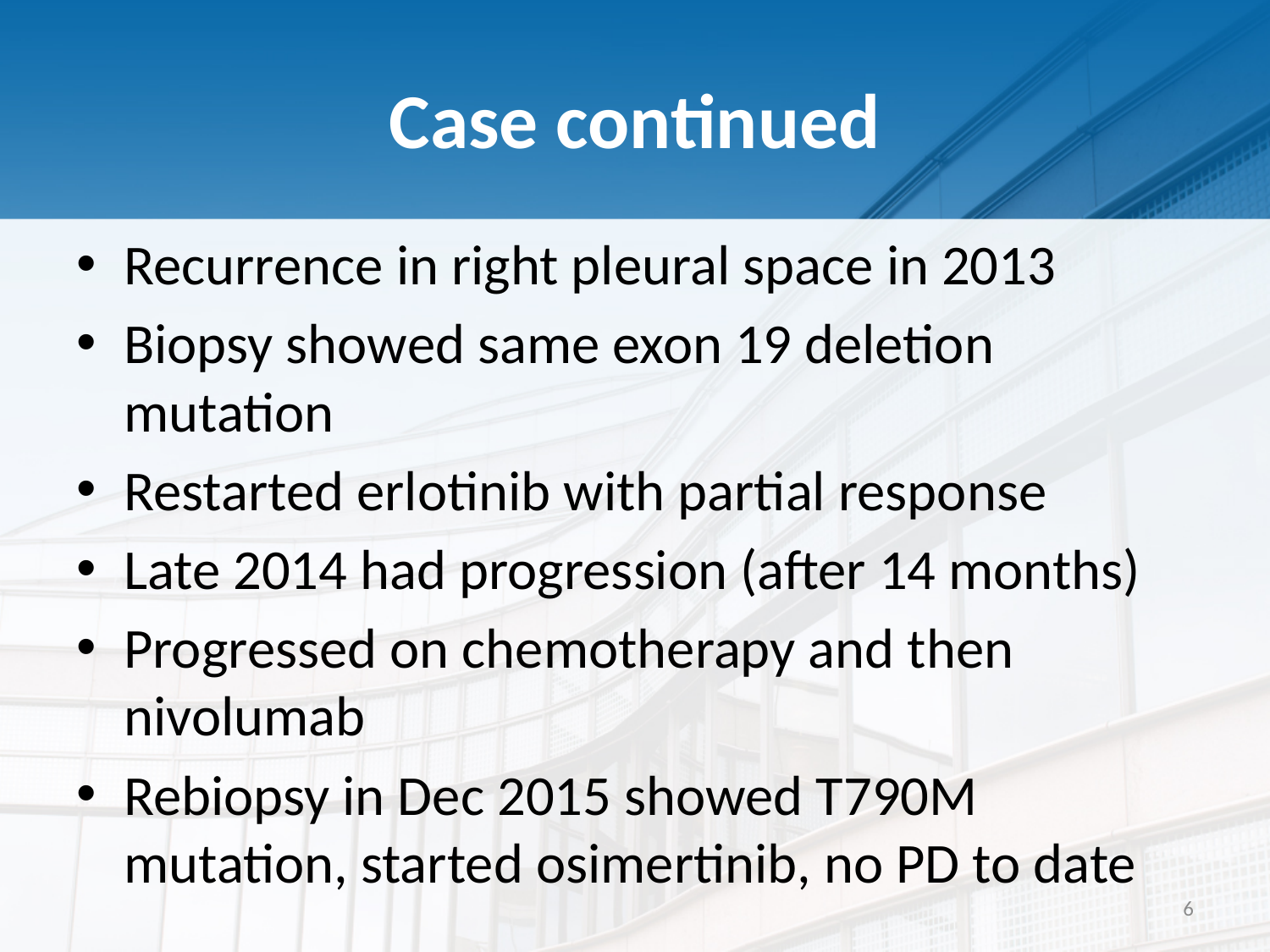

# Case continued
Recurrence in right pleural space in 2013
Biopsy showed same exon 19 deletion mutation
Restarted erlotinib with partial response
Late 2014 had progression (after 14 months)
Progressed on chemotherapy and then nivolumab
Rebiopsy in Dec 2015 showed T790M mutation, started osimertinib, no PD to date
6